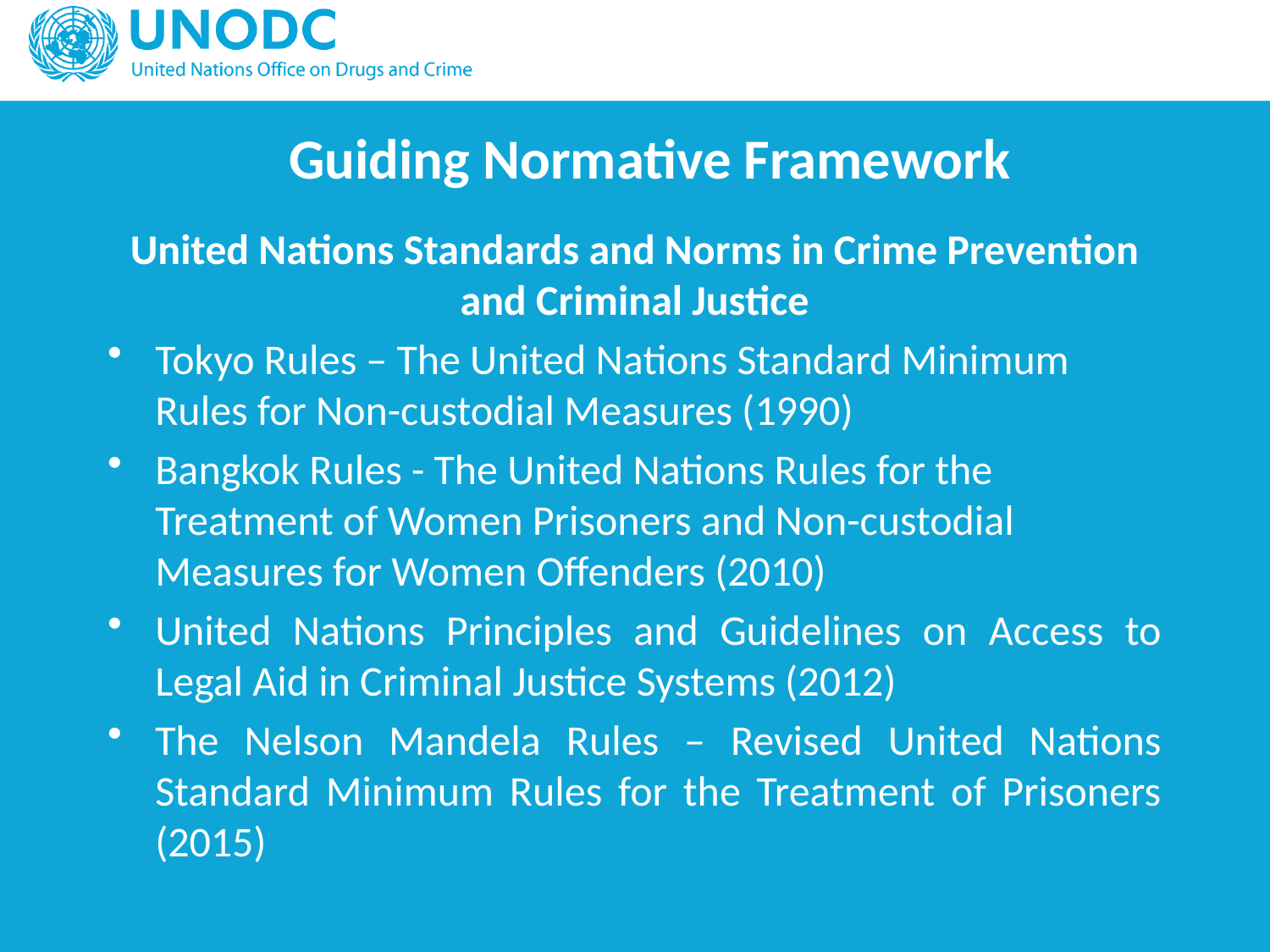

# Guiding Normative Framework
United Nations Standards and Norms in Crime Prevention and Criminal Justice
Tokyo Rules – The United Nations Standard Minimum Rules for Non-custodial Measures (1990)
Bangkok Rules - The United Nations Rules for the Treatment of Women Prisoners and Non-custodial Measures for Women Offenders (2010)
United Nations Principles and Guidelines on Access to Legal Aid in Criminal Justice Systems (2012)
The Nelson Mandela Rules – Revised United Nations Standard Minimum Rules for the Treatment of Prisoners (2015)